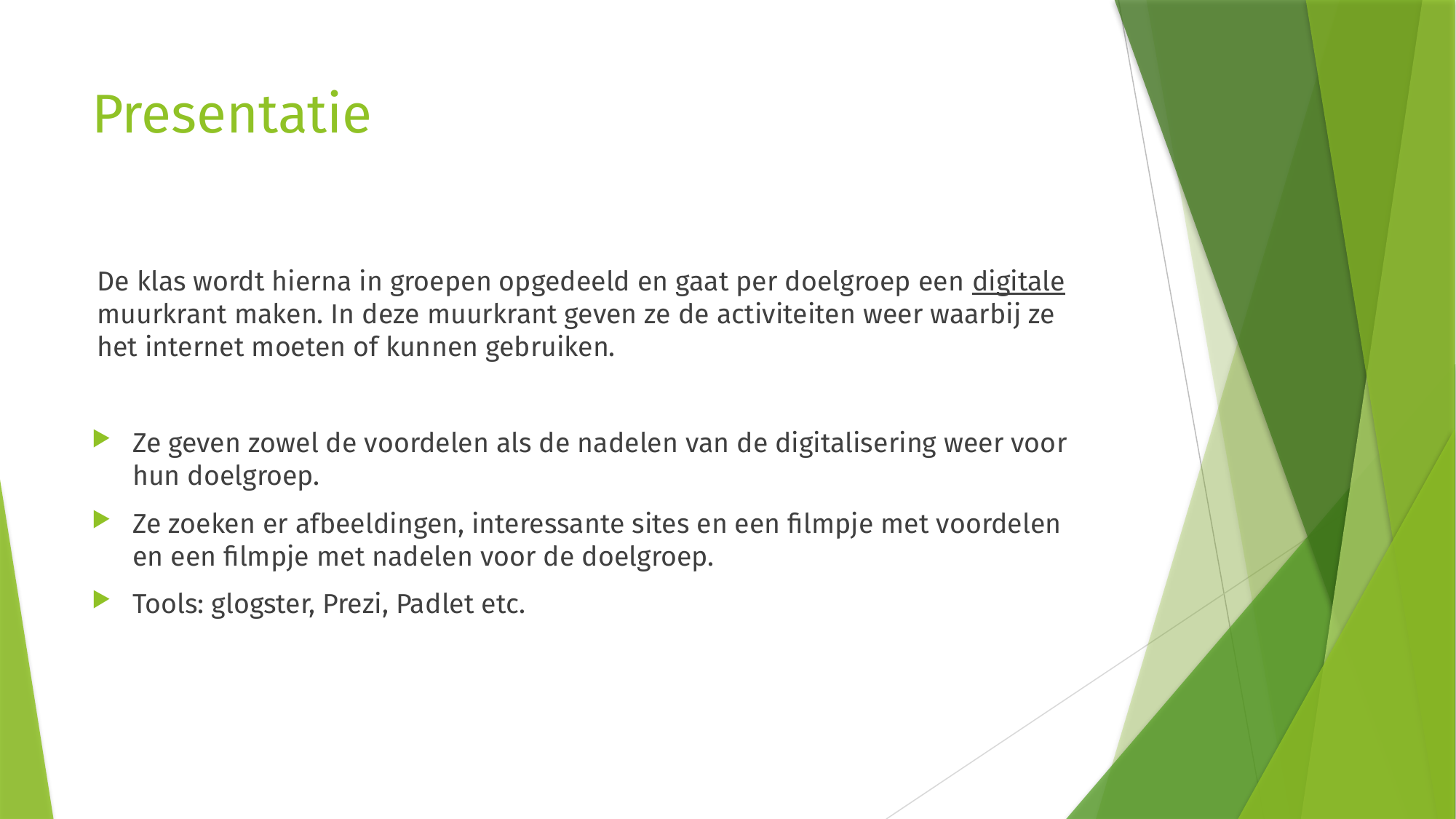

# Presentatie
De klas wordt hierna in groepen opgedeeld en gaat per doelgroep een digitale muurkrant maken. In deze muurkrant geven ze de activiteiten weer waarbij ze het internet moeten of kunnen gebruiken.

Ze geven zowel de voordelen als de nadelen van de digitalisering weer voor hun doelgroep.
Ze zoeken er afbeeldingen, interessante sites en een filmpje met voordelen en een filmpje met nadelen voor de doelgroep.
Tools: glogster, Prezi, Padlet etc.